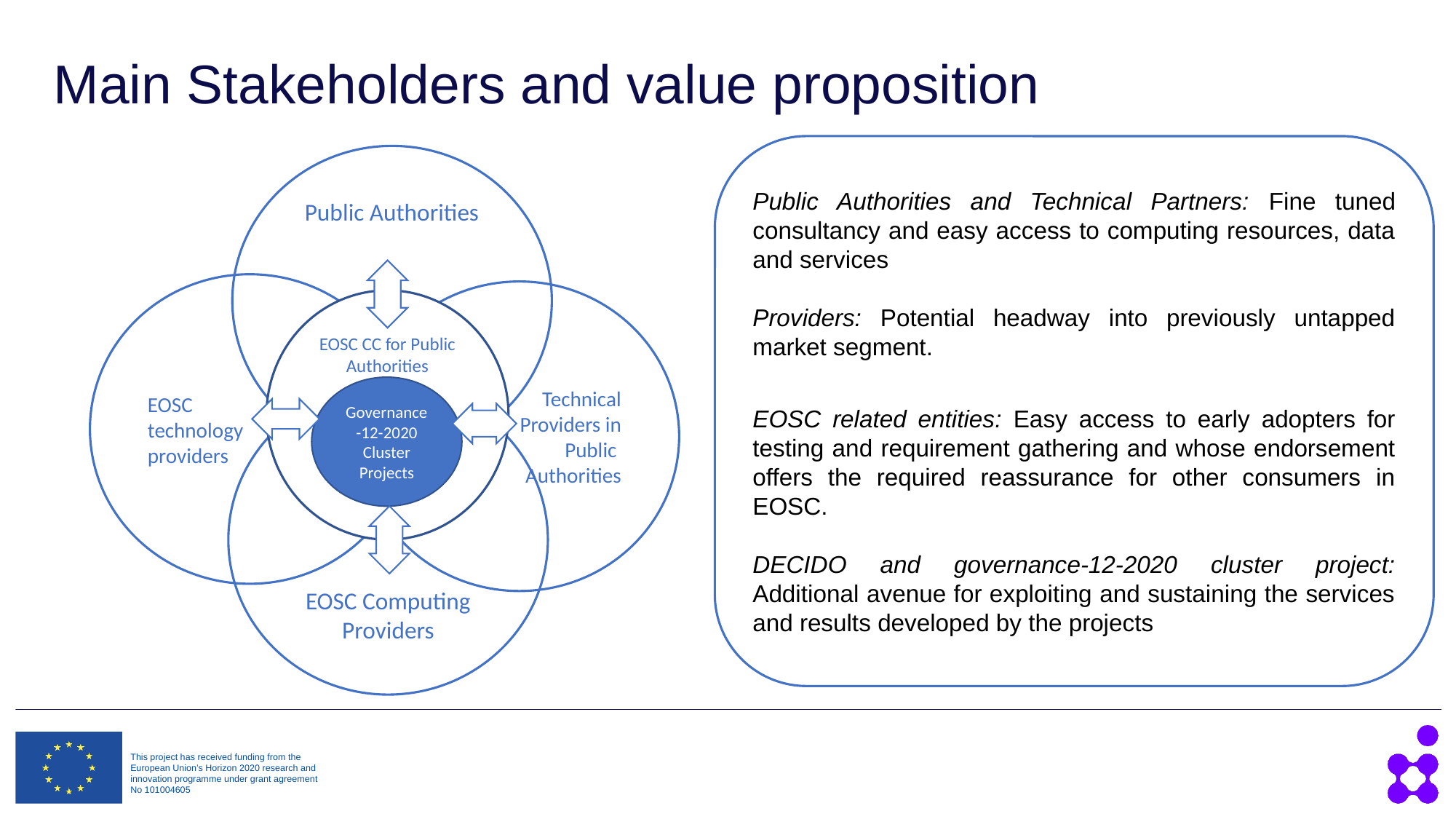

# Main Stakeholders and value proposition
Public Authorities and Technical Partners: Fine tuned consultancy and easy access to computing resources, data and services

Providers: Potential headway into previously untapped market segment.

EOSC related entities: Easy access to early adopters for testing and requirement gathering and whose endorsement offers the required reassurance for other consumers in EOSC.

DECIDO and governance-12-2020 cluster project: Additional avenue for exploiting and sustaining the services and results developed by the projects
Public Authorities

EOSC
technology
providers
Technical Providers in Public
Authorities
EOSC CC for Public Authorities
Governance -12-2020 Cluster Projects
EOSC Computing Providers